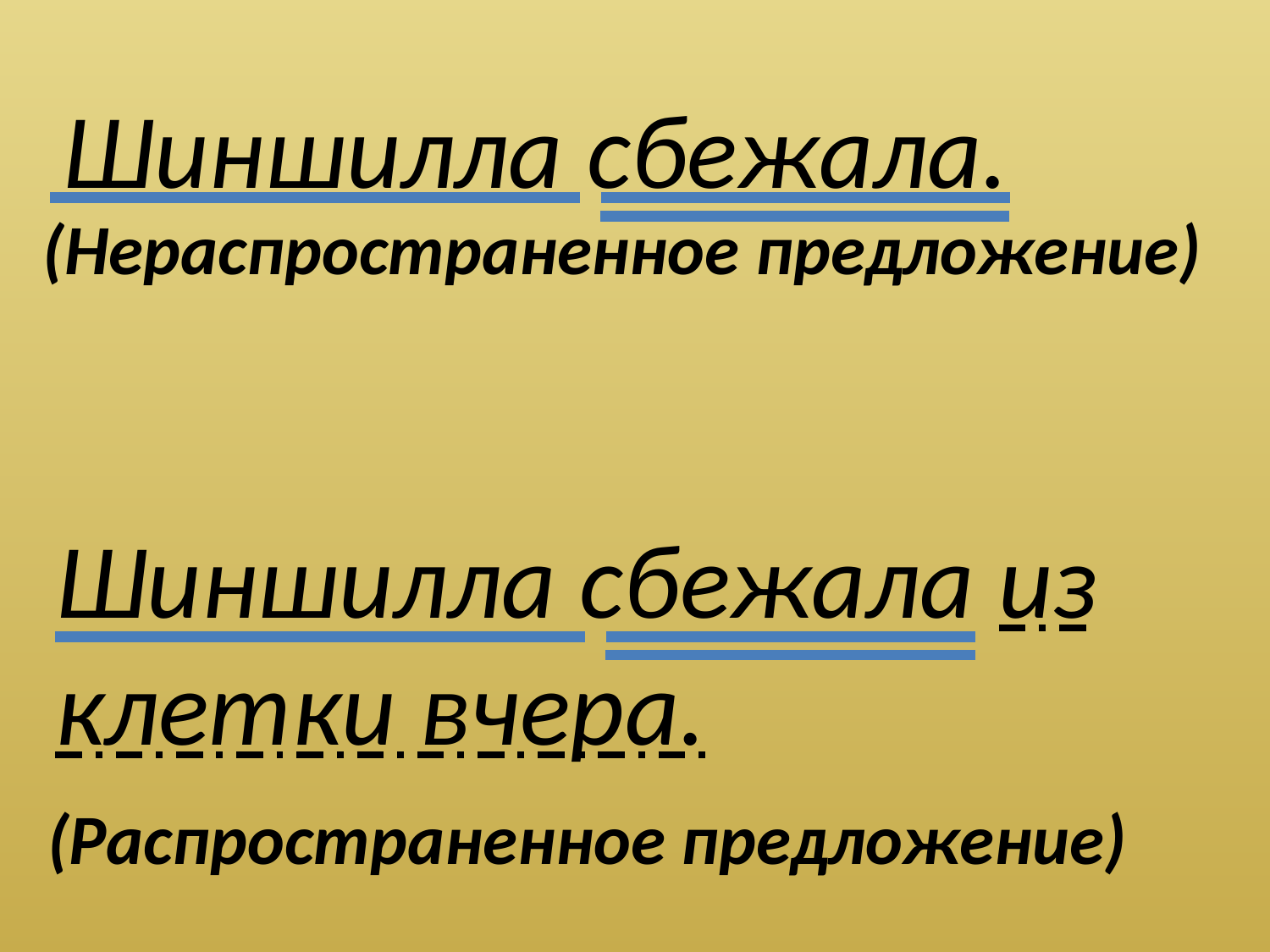

Шиншилла сбежала.
(Нераспространенное предложение)
Шиншилла сбежала из клетки вчера.
(Распространенное предложение)